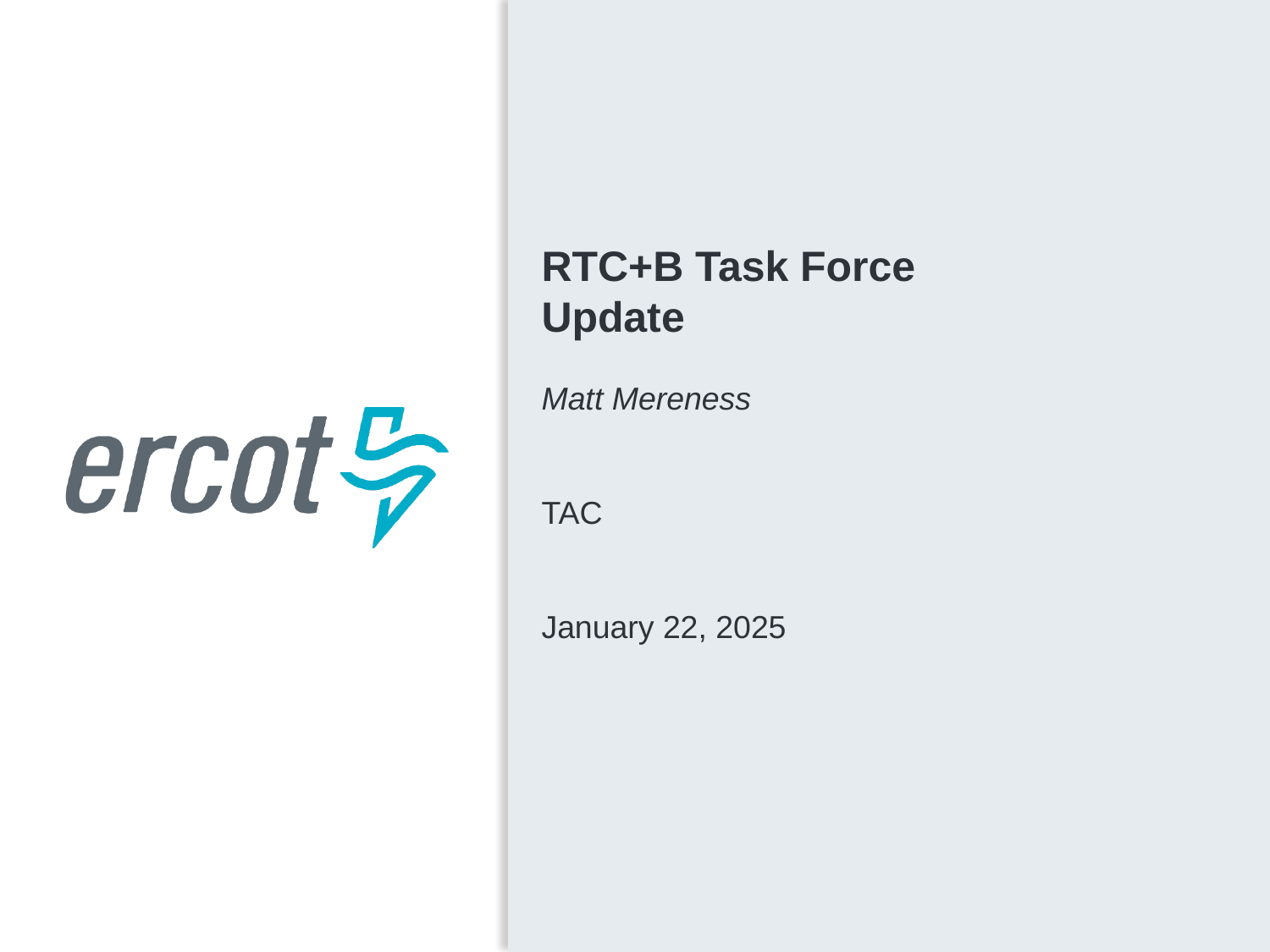

RTC+B Task Force
Update

Matt Mereness

TAC

January 22, 2025